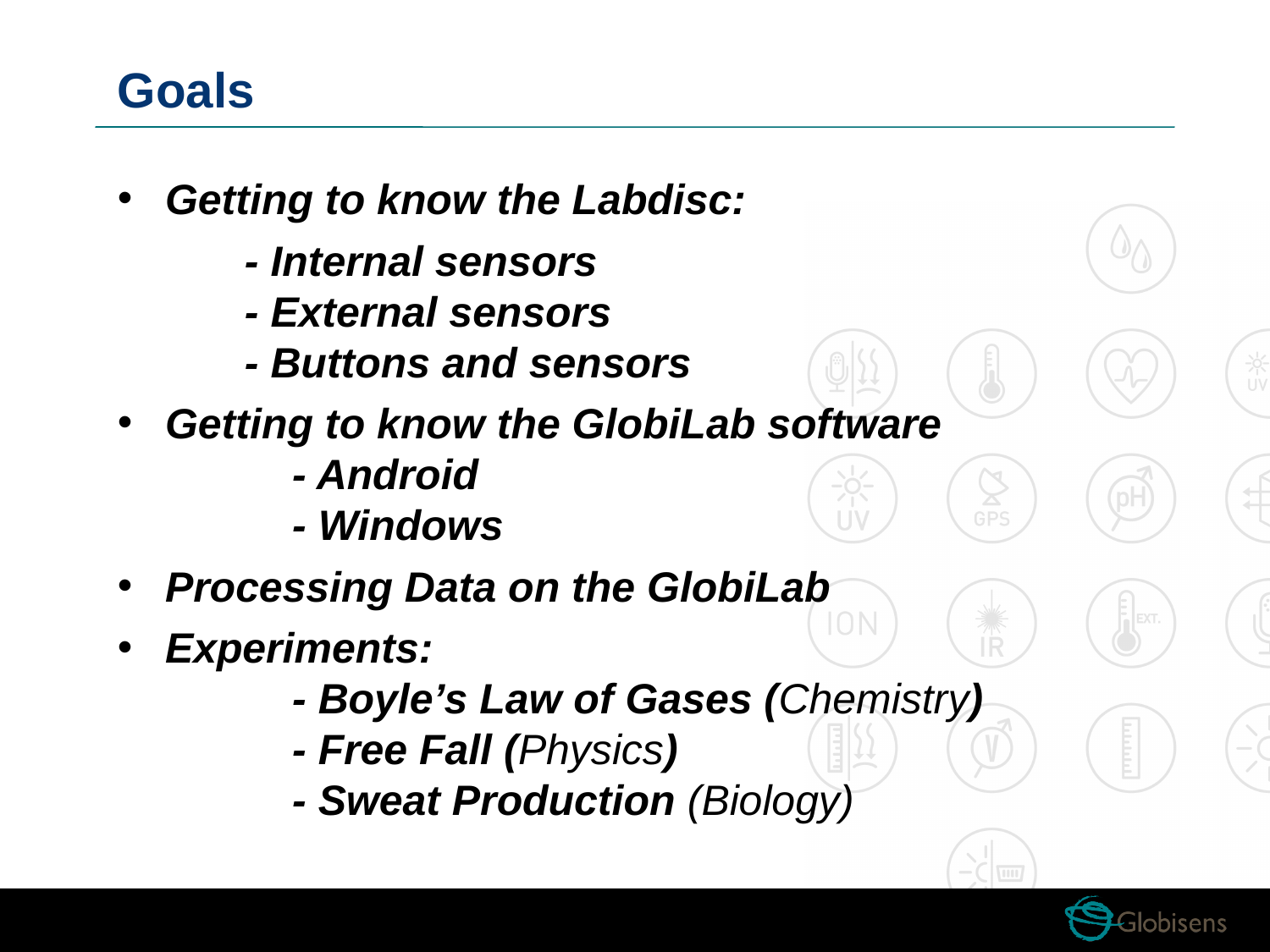

Goals
Getting to know the Labdisc:
	- Internal sensors
	- External sensors
	- Buttons and sensors
Getting to know the GlobiLab software
	- Android
	- Windows
Processing Data on the GlobiLab
Experiments:
	- Boyle’s Law of Gases (Chemistry)
	- Free Fall (Physics)
	- Sweat Production (Biology)